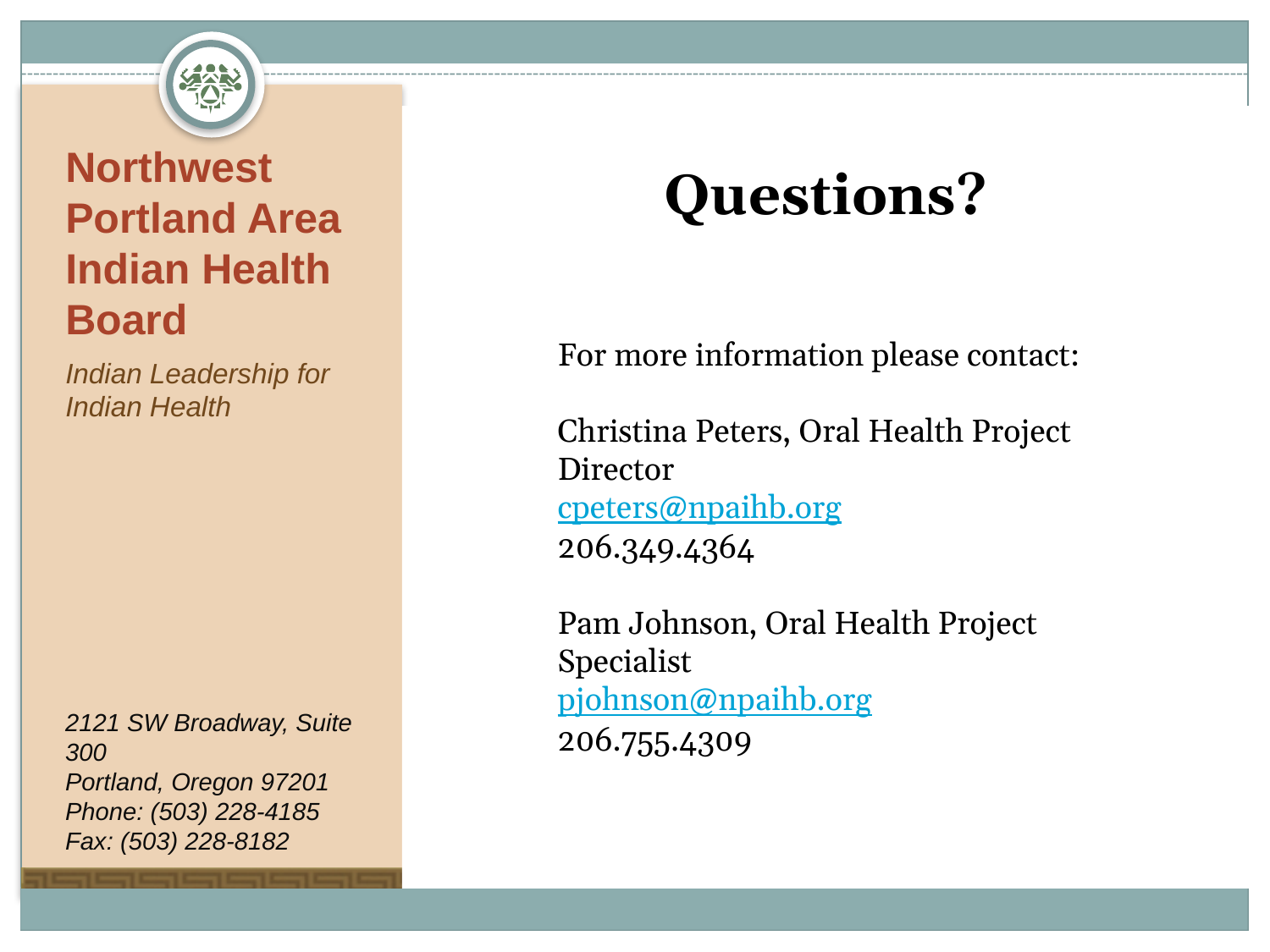

Questions?
# Northwest Portland Area Indian Health Board
For more information please contact:

Christina Peters, Oral Health Project Director
cpeters@npaihb.org
206.349.4364

Pam Johnson, Oral Health Project Specialist
pjohnson@npaihb.org
206.755.4309
Indian Leadership for Indian Health